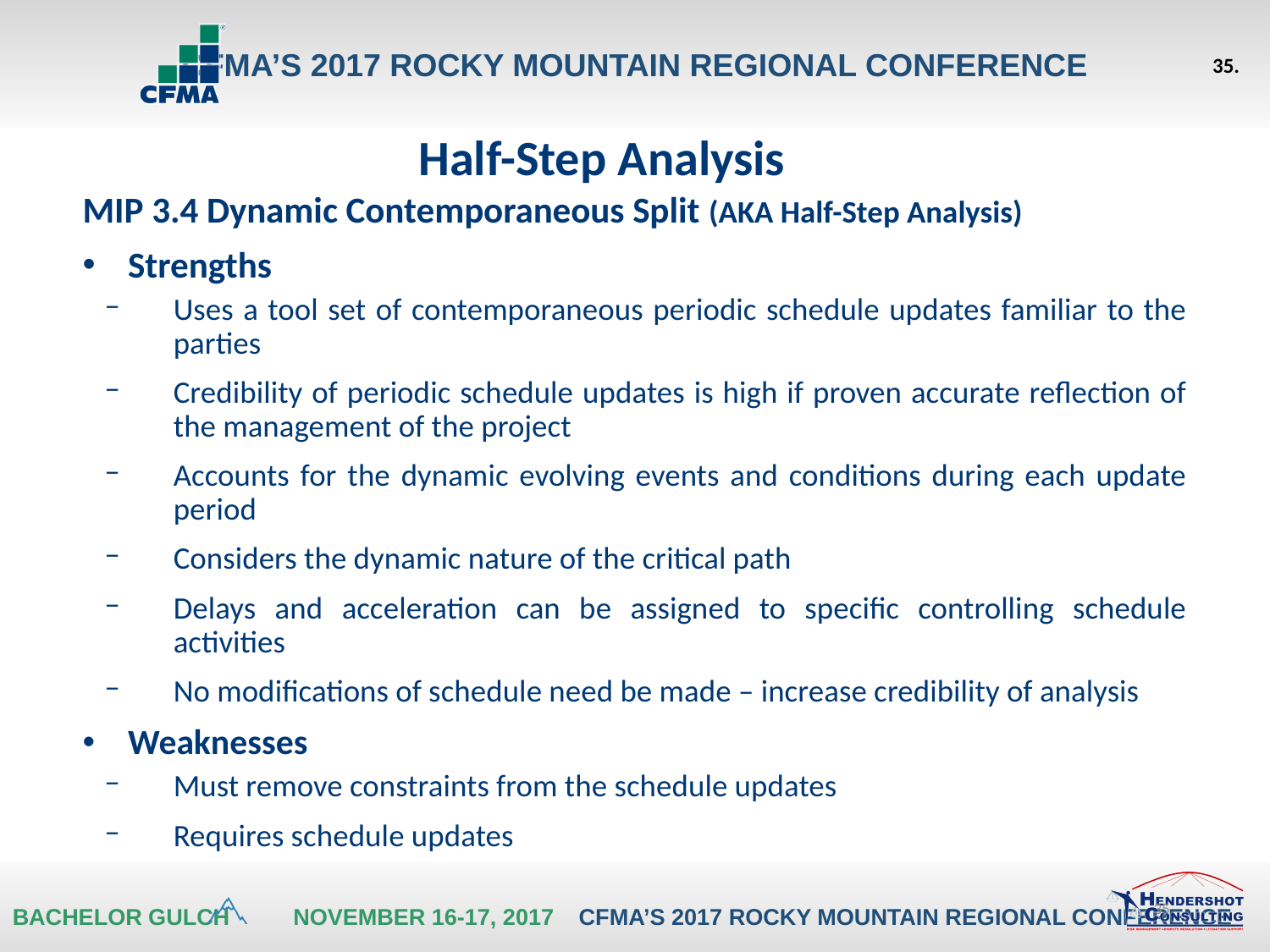

35.
Half-Step Analysis
MIP 3.4 Dynamic Contemporaneous Split (AKA Half-Step Analysis)
Strengths
Uses a tool set of contemporaneous periodic schedule updates familiar to the parties
Credibility of periodic schedule updates is high if proven accurate reflection of the management of the project
Accounts for the dynamic evolving events and conditions during each update period
Considers the dynamic nature of the critical path
Delays and acceleration can be assigned to specific controlling schedule activities
No modifications of schedule need be made – increase credibility of analysis
Weaknesses
Must remove constraints from the schedule updates
Requires schedule updates
35